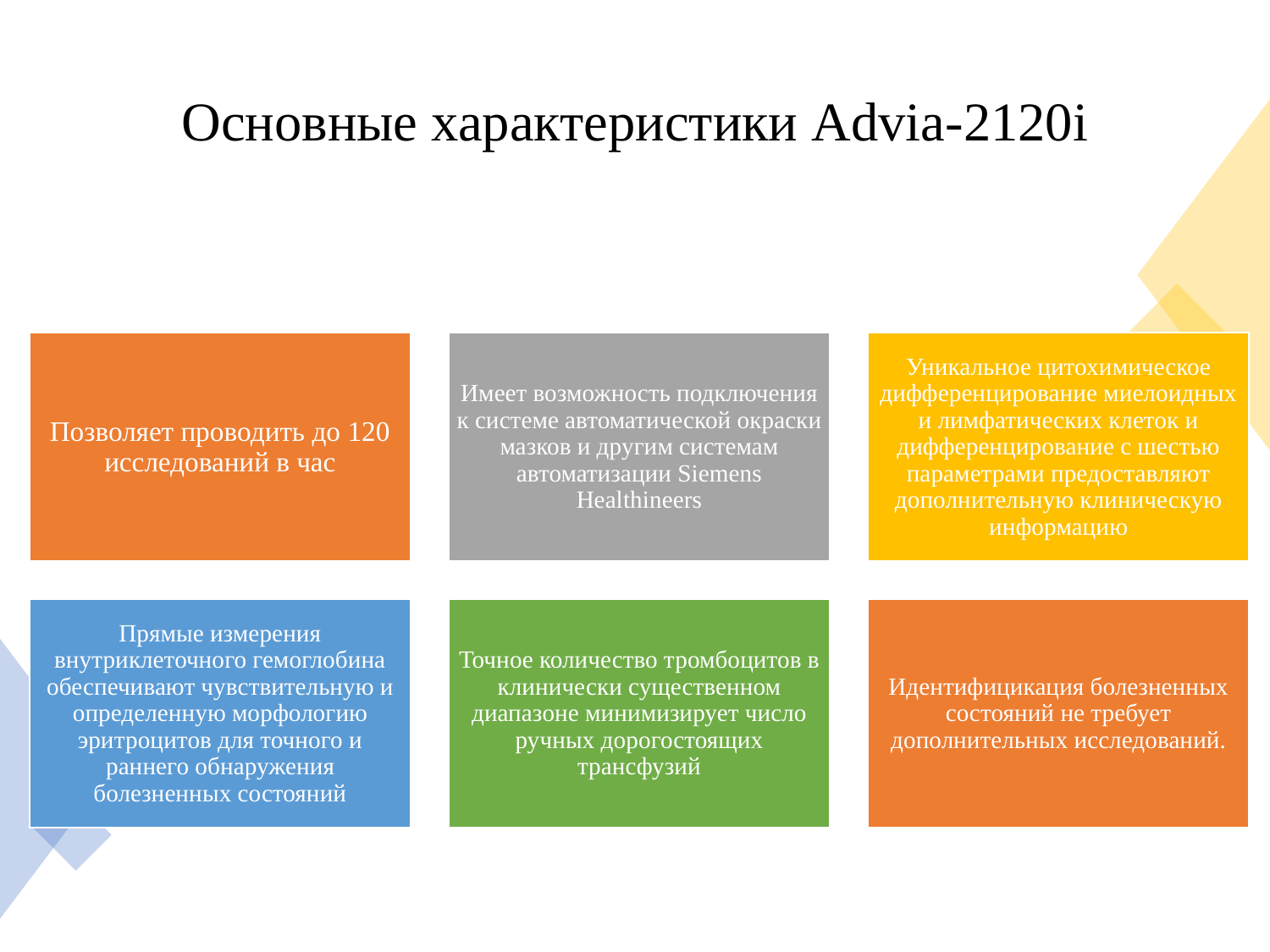

# Основные характеристики Advia-2120i

Позволяет проводить до 120 исследований в час
Имеет возможность подключения к системе автоматической окраски мазков и другим системам автоматизации Siemens Healthineers
Уникальное цитохимическое дифференцирование миелоидных и лимфатических клеток и дифференцирование с шестью параметрами предоставляют дополнительную клиническую информацию
Прямые измерения внутриклеточного гемоглобина обеспечивают чувствительную и определенную морфологию эритроцитов для точного и раннего обнаружения болезненных состояний
Точное количество тромбоцитов в клинически существенном диапазоне минимизирует число ручных дорогостоящих трансфузий
Идентифицикация болезненных состояний не требует дополнительных исследований.